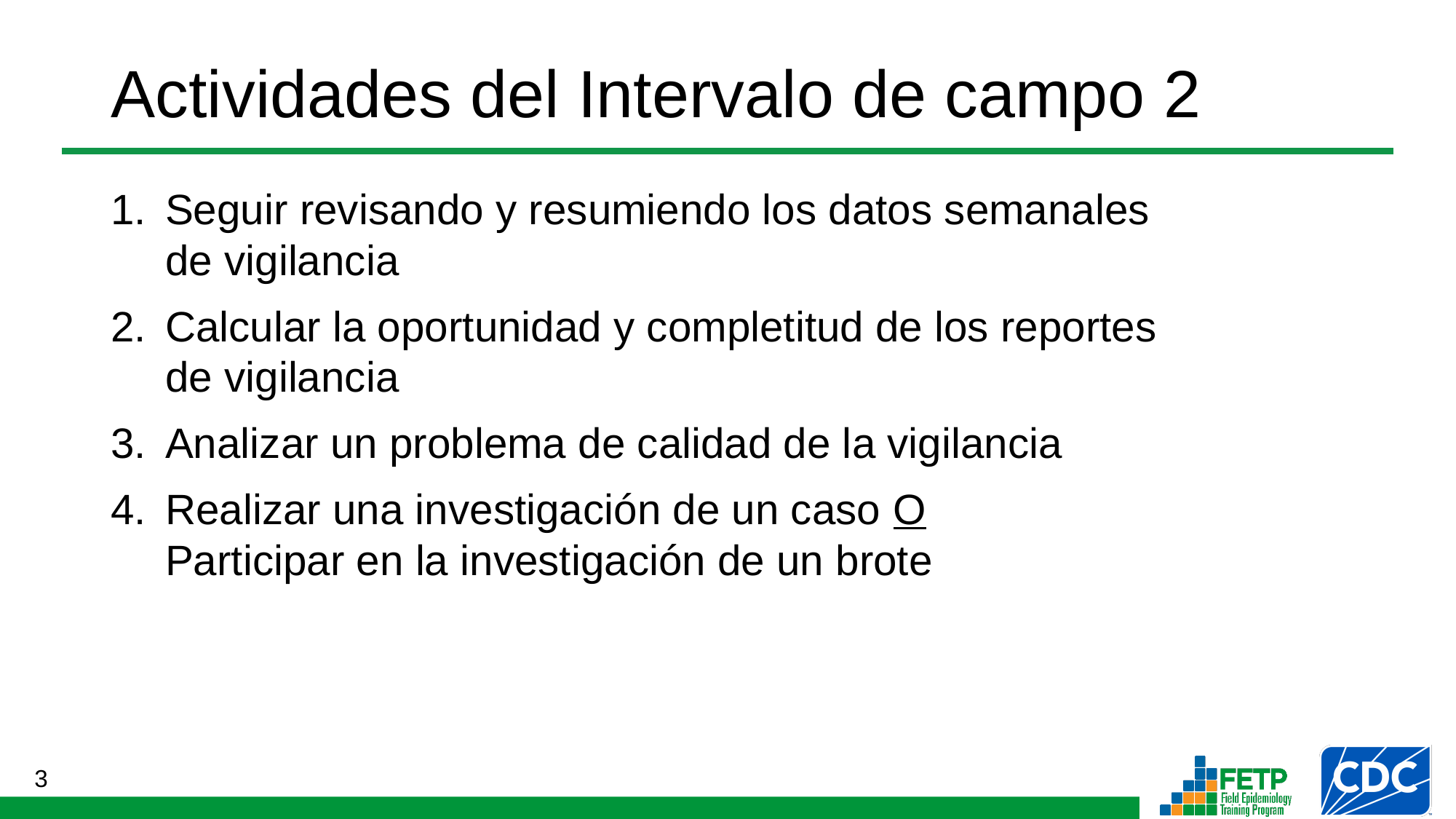

# Actividades del Intervalo de campo 2
Seguir revisando y resumiendo los datos semanales
de vigilancia
Calcular la oportunidad y completitud de los reportes
de vigilancia
Analizar un problema de calidad de la vigilancia
Realizar una investigación de un caso O
Participar en la investigación de un brote